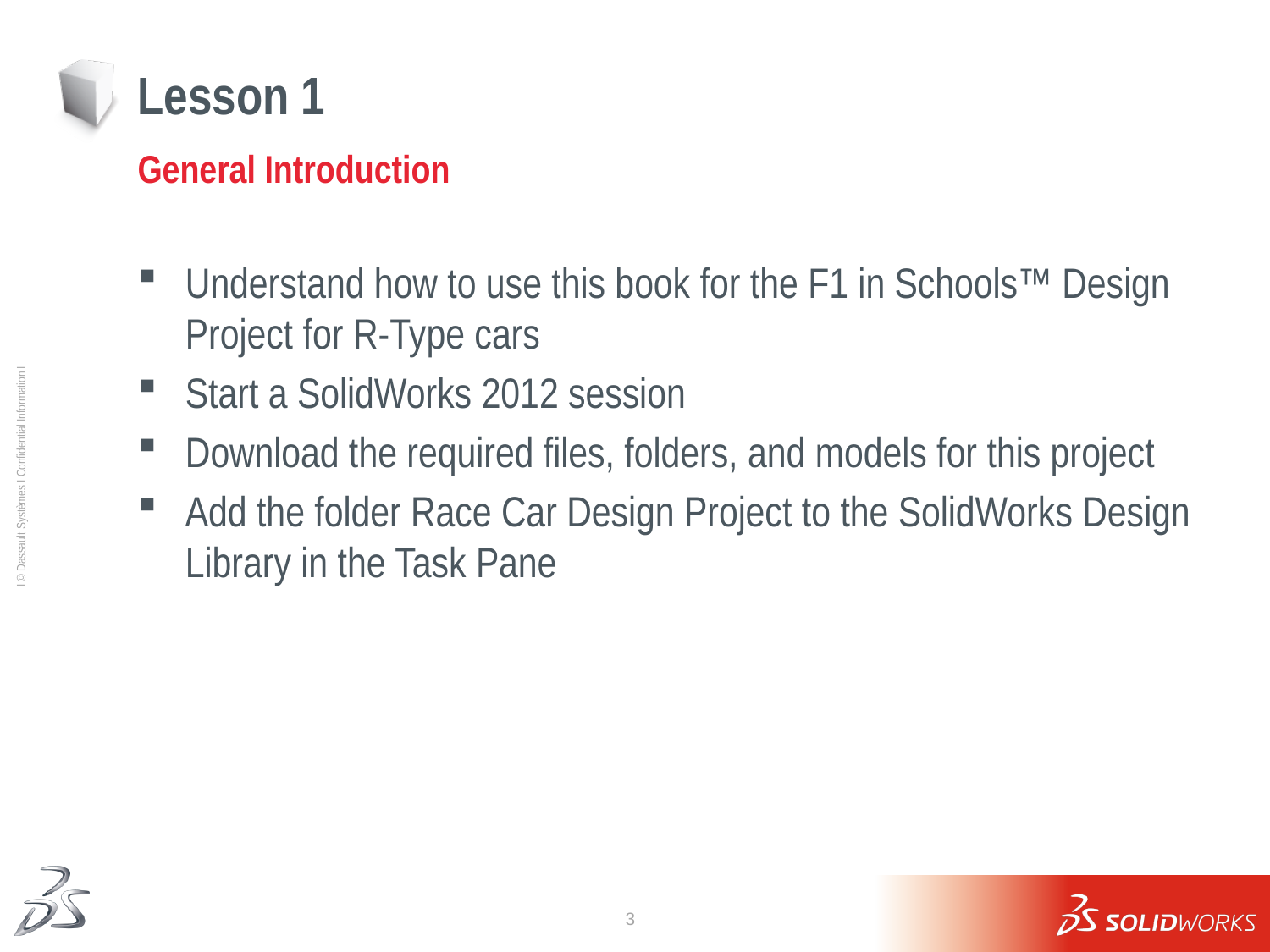

# Lesson 1
General Introduction
Understand how to use this book for the F1 in Schools™ Design Project for R-Type cars
Start a SolidWorks 2012 session
Download the required files, folders, and models for this project
Add the folder Race Car Design Project to the SolidWorks Design Library in the Task Pane